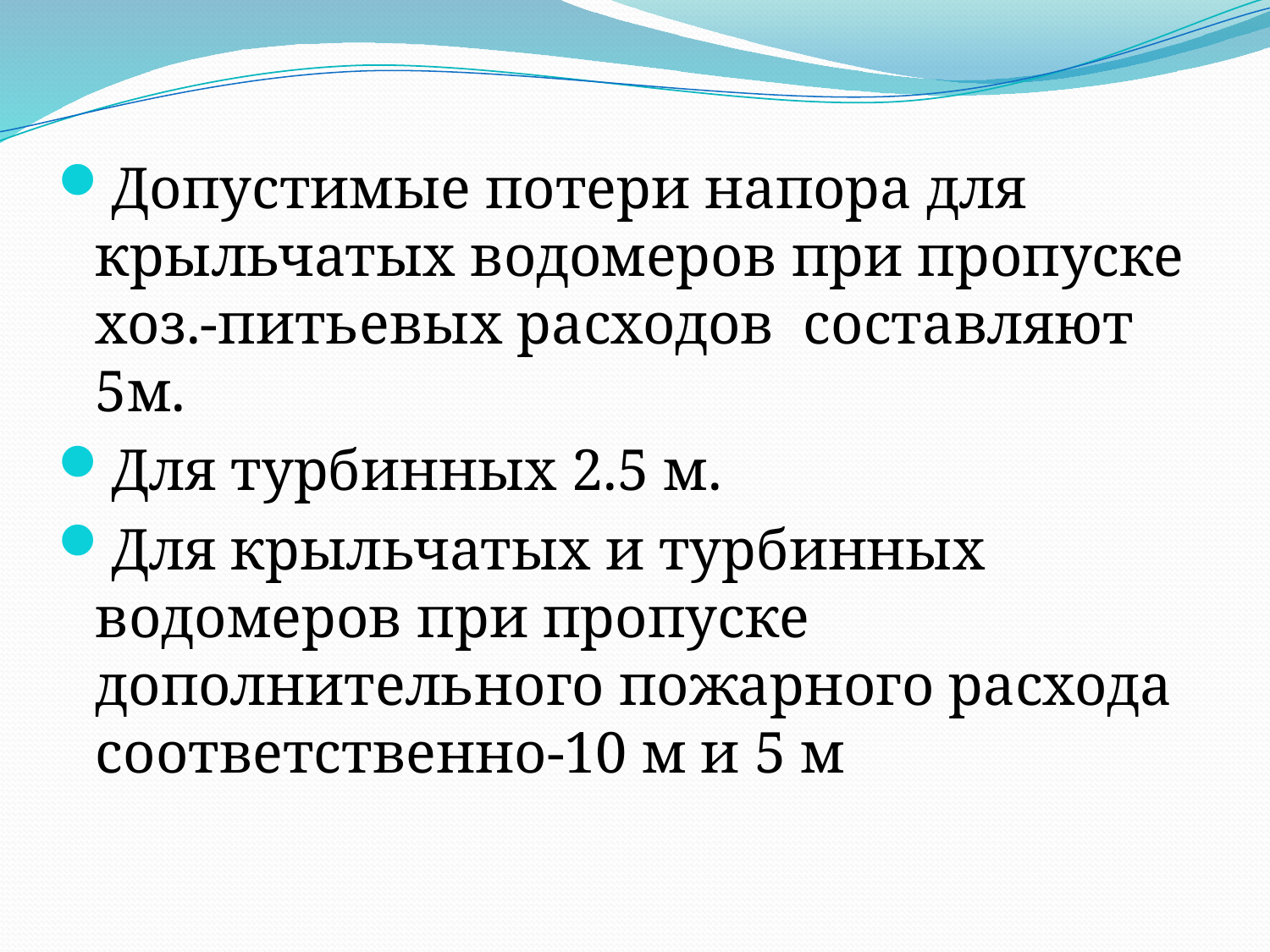

Допустимые потери напора для крыльчатых водомеров при пропуске хоз.-питьевых расходов  составляют 5м.
Для турбинных 2.5 м.
Для крыльчатых и турбинных водомеров при пропуске дополнительного пожарного расхода соответственно-10 м и 5 м